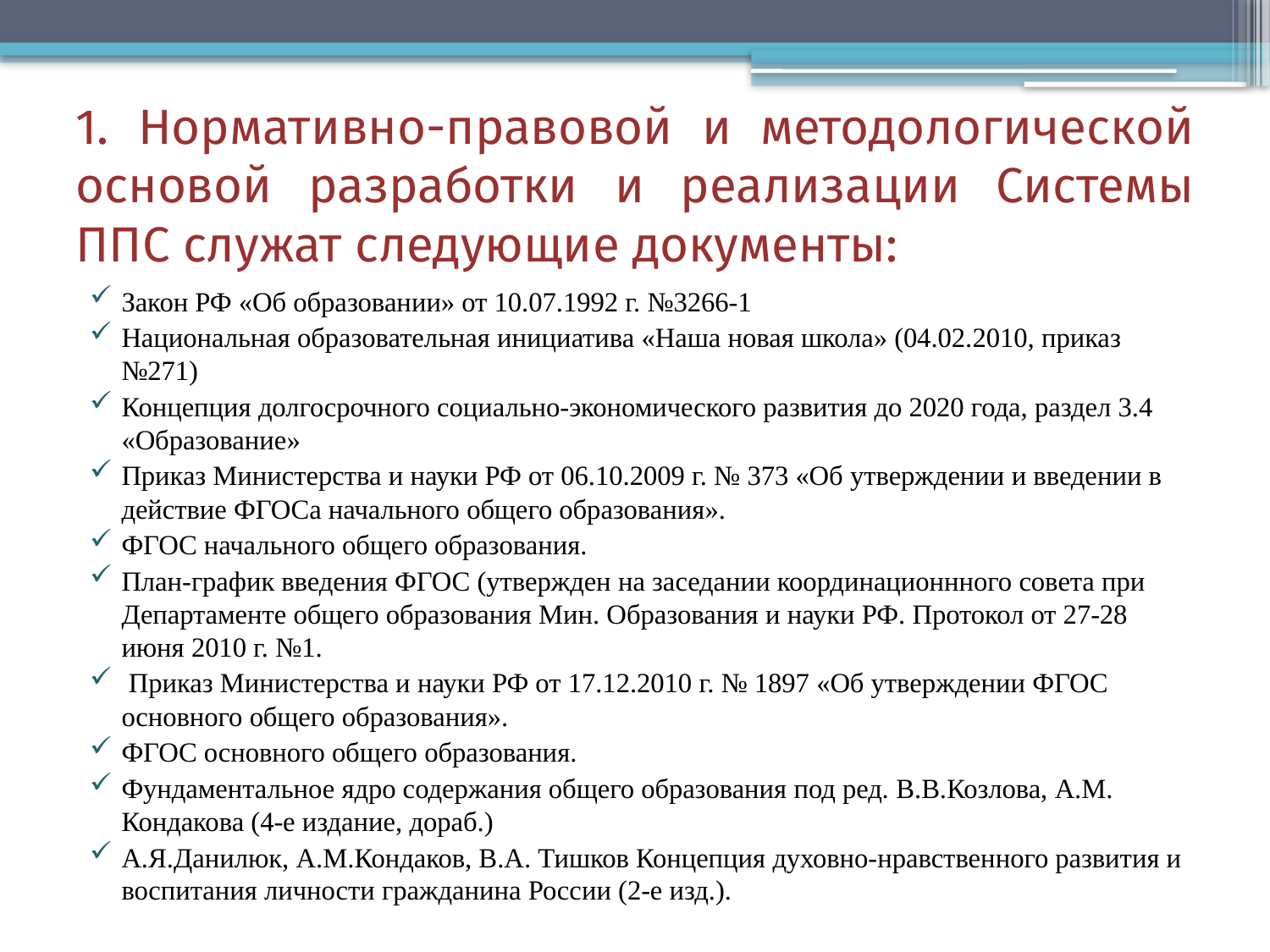

# 1. Нормативно-правовой и методологической основой разработки и реализации Системы ППС служат следующие документы:
Закон РФ «Об образовании» от 10.07.1992 г. №3266-1
Национальная образовательная инициатива «Наша новая школа» (04.02.2010, приказ №271)
Концепция долгосрочного социально-экономического развития до 2020 года, раздел 3.4 «Образование»
Приказ Министерства и науки РФ от 06.10.2009 г. № 373 «Об утверждении и введении в действие ФГОСа начального общего образования».
ФГОС начального общего образования.
План-график введения ФГОС (утвержден на заседании координационнного совета при Департаменте общего образования Мин. Образования и науки РФ. Протокол от 27-28 июня 2010 г. №1.
 Приказ Министерства и науки РФ от 17.12.2010 г. № 1897 «Об утверждении ФГОС основного общего образования».
ФГОС основного общего образования.
Фундаментальное ядро содержания общего образования под ред. В.В.Козлова, А.М. Кондакова (4-е издание, дораб.)
А.Я.Данилюк, А.М.Кондаков, В.А. Тишков Концепция духовно-нравственного развития и воспитания личности гражданина России (2-е изд.).